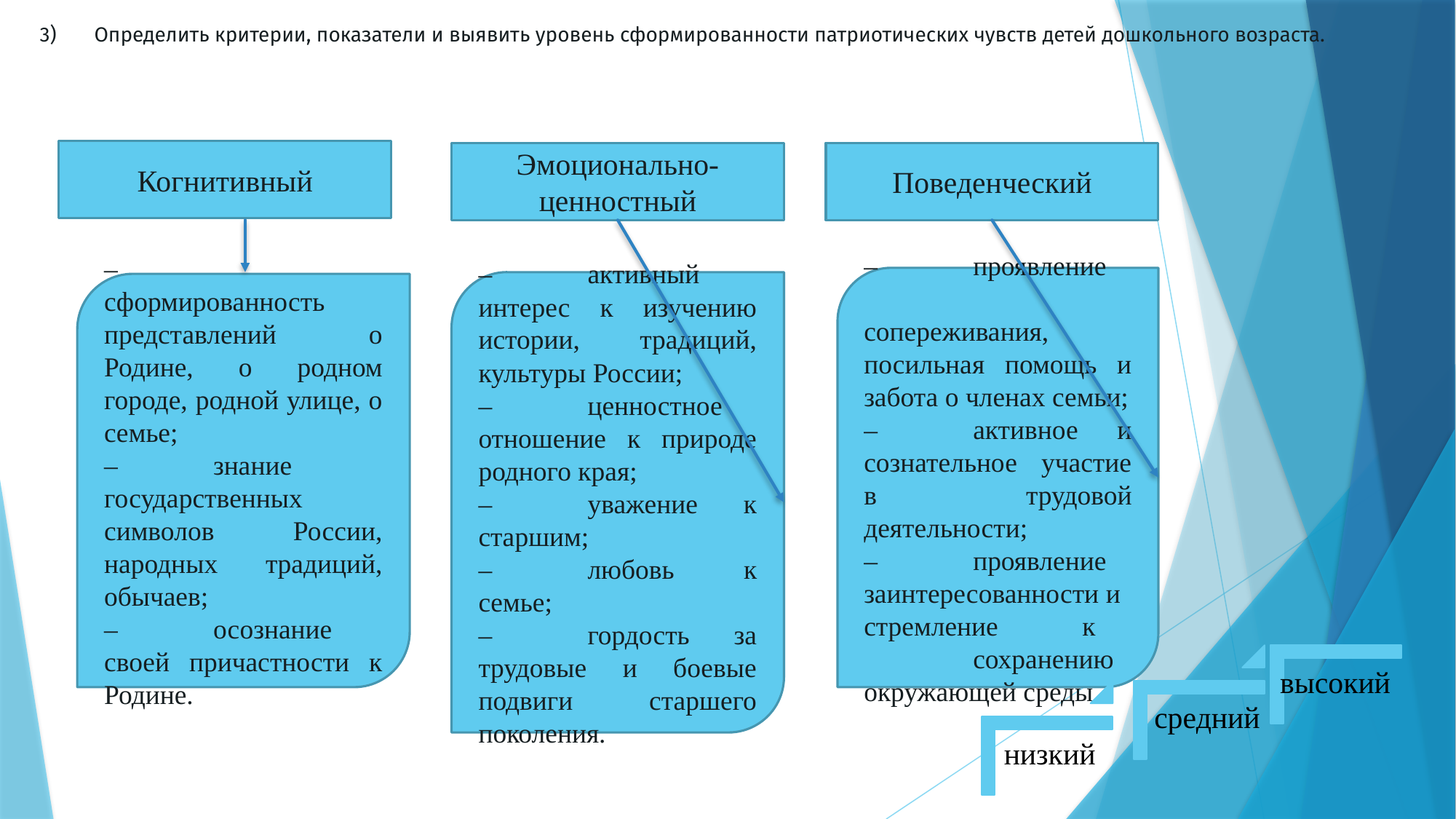

# 3)	Определить критерии, показатели и выявить уровень сформированности патриотических чувств детей дошкольного возраста.
Когнитивный
Эмоционально- ценностный
Поведенческий
–	проявление	сопереживания, посильная помощь и забота о членах семьи;
–	активное и сознательное участие в трудовой деятельности;
–	проявление заинтересованности и
стремление	к	сохранению окружающей среды.
–	активный интерес к изучению истории, традиций, культуры России;
–	ценностное отношение к природе родного края;
–	уважение к старшим;
–	любовь к семье;
–	гордость за трудовые и боевые подвиги старшего поколения.
–	сформированность представлений о Родине, о родном городе, родной улице, о семье;
–	знание	государственных символов России, народных традиций, обычаев;
–	осознание своей причастности к Родине.
низкий
средний
высокий